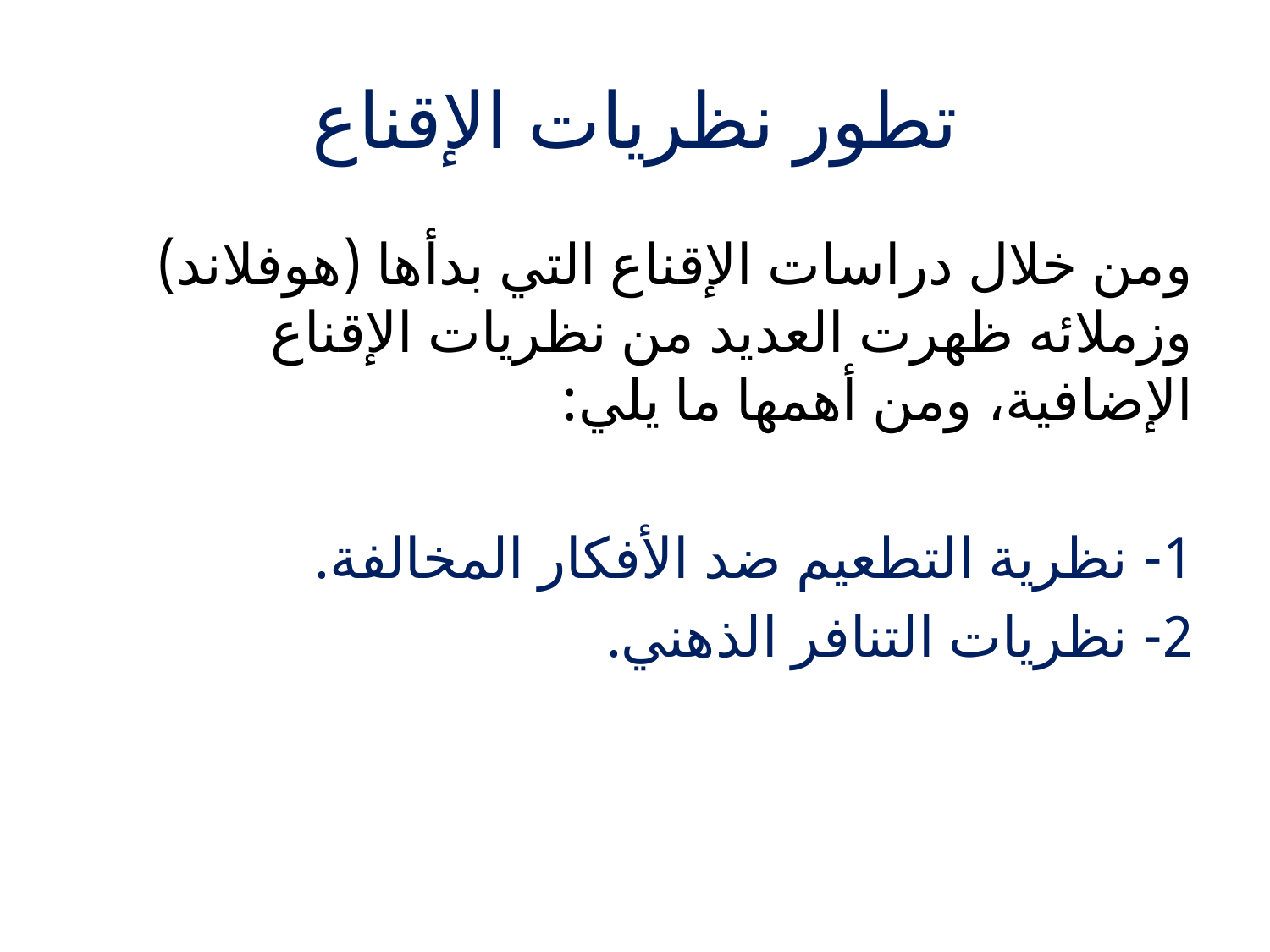

# تطور نظريات الإقناع
ومن خلال دراسات الإقناع التي بدأها (هوفلاند) وزملائه ظهرت العديد من نظريات الإقناع الإضافية، ومن أهمها ما يلي:

1- نظرية التطعيم ضد الأفكار المخالفة.
2- نظريات التنافر الذهني.